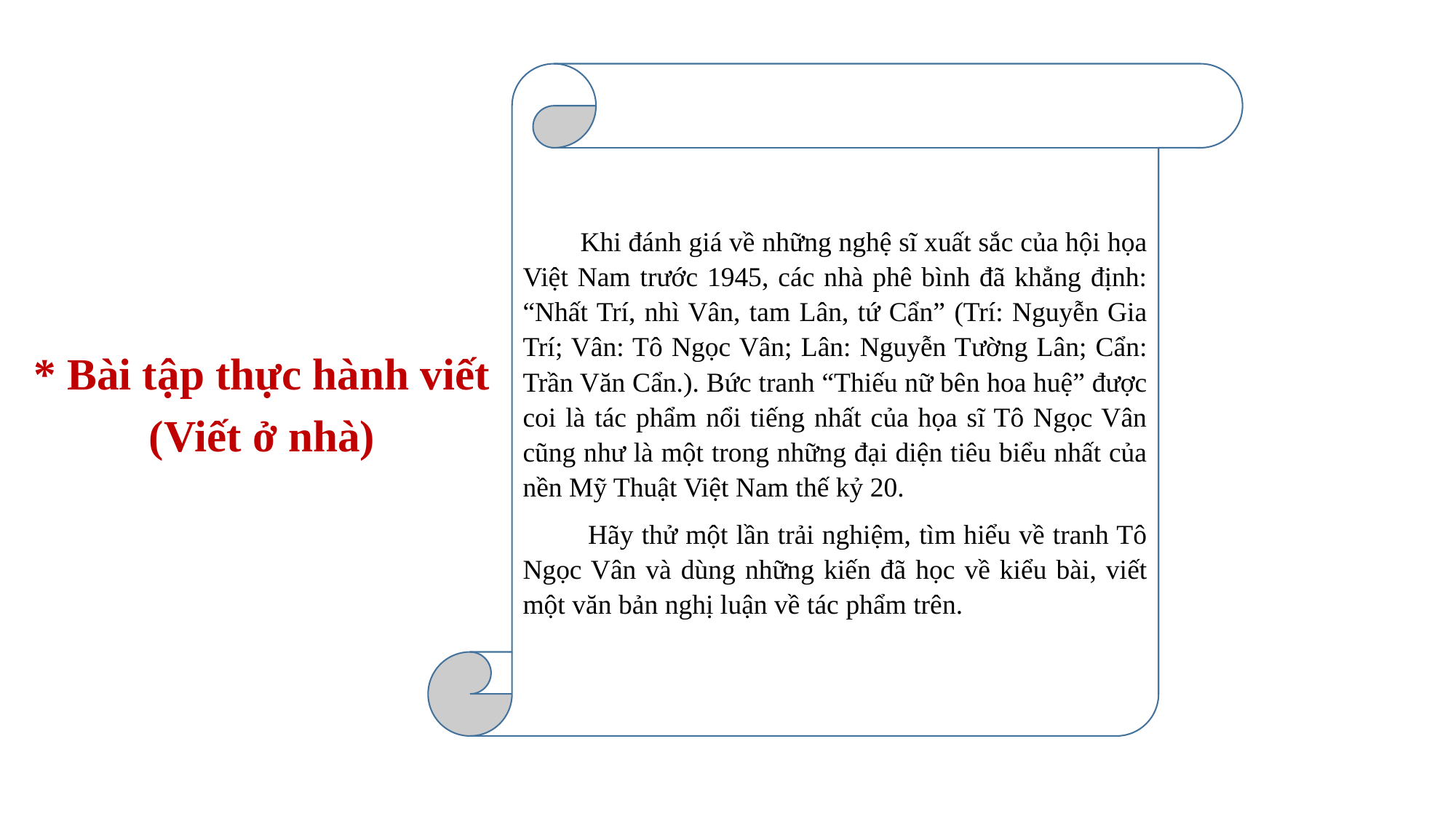

Khi đánh giá về những nghệ sĩ xuất sắc của hội họa Việt Nam trước 1945, các nhà phê bình đã khẳng định: “Nhất Trí, nhì Vân, tam Lân, tứ Cẩn” (Trí: Nguyễn Gia Trí; Vân: Tô Ngọc Vân; Lân: Nguyễn Tường Lân; Cẩn: Trần Văn Cẩn.). Bức tranh “Thiếu nữ bên hoa huệ” được coi là tác phẩm nổi tiếng nhất của họa sĩ Tô Ngọc Vân cũng như là một trong những đại diện tiêu biểu nhất của nền Mỹ Thuật Việt Nam thế kỷ 20.
        Hãy thử một lần trải nghiệm, tìm hiểu về tranh Tô Ngọc Vân và dùng những kiến đã học về kiểu bài, viết một văn bản nghị luận về tác phẩm trên.
* Bài tập thực hành viết
(Viết ở nhà)